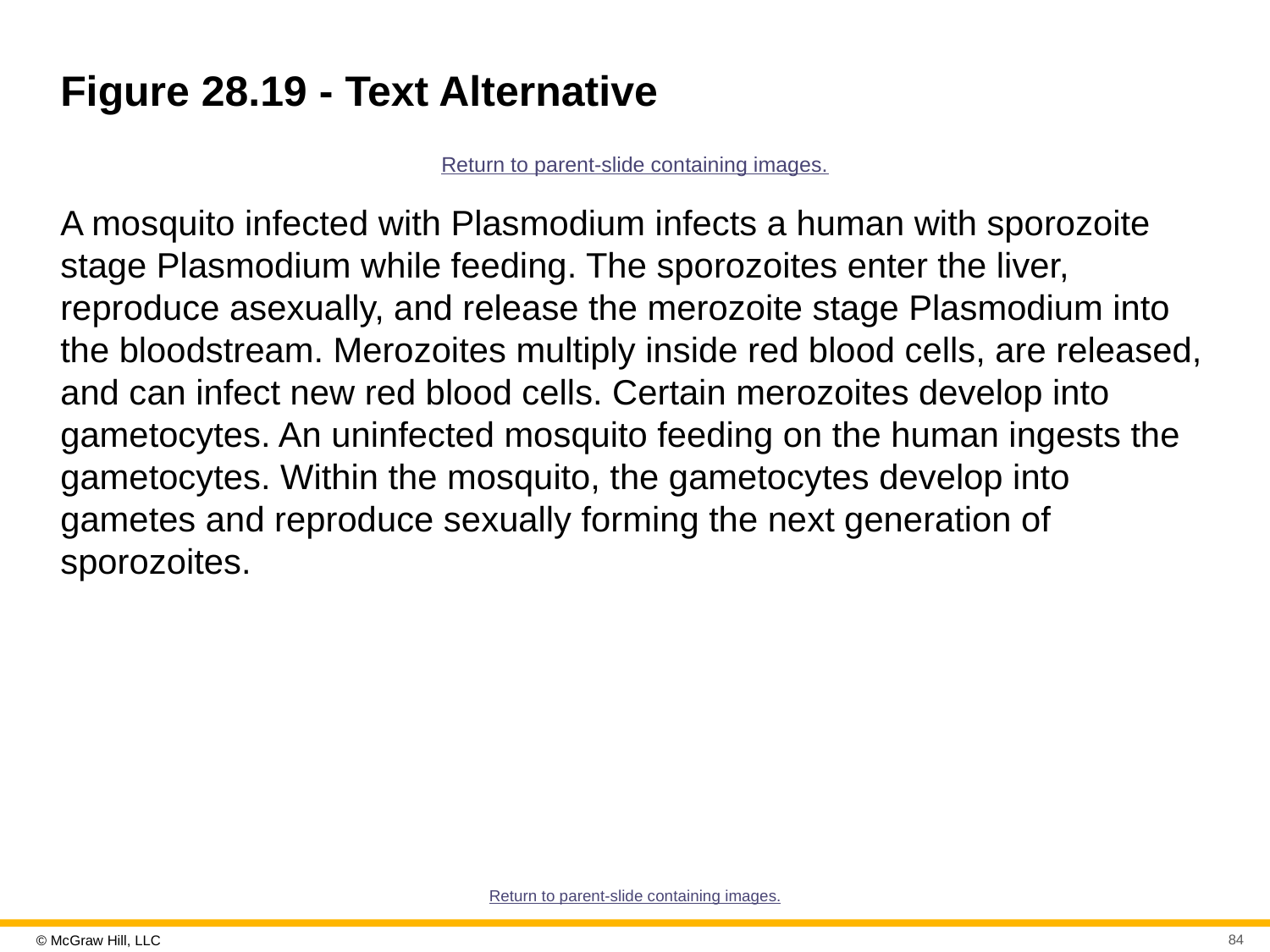

# Figure 28.19 - Text Alternative
Return to parent-slide containing images.
A mosquito infected with Plasmodium infects a human with sporozoite stage Plasmodium while feeding. The sporozoites enter the liver, reproduce asexually, and release the merozoite stage Plasmodium into the bloodstream. Merozoites multiply inside red blood cells, are released, and can infect new red blood cells. Certain merozoites develop into gametocytes. An uninfected mosquito feeding on the human ingests the gametocytes. Within the mosquito, the gametocytes develop into gametes and reproduce sexually forming the next generation of sporozoites.
Return to parent-slide containing images.
84